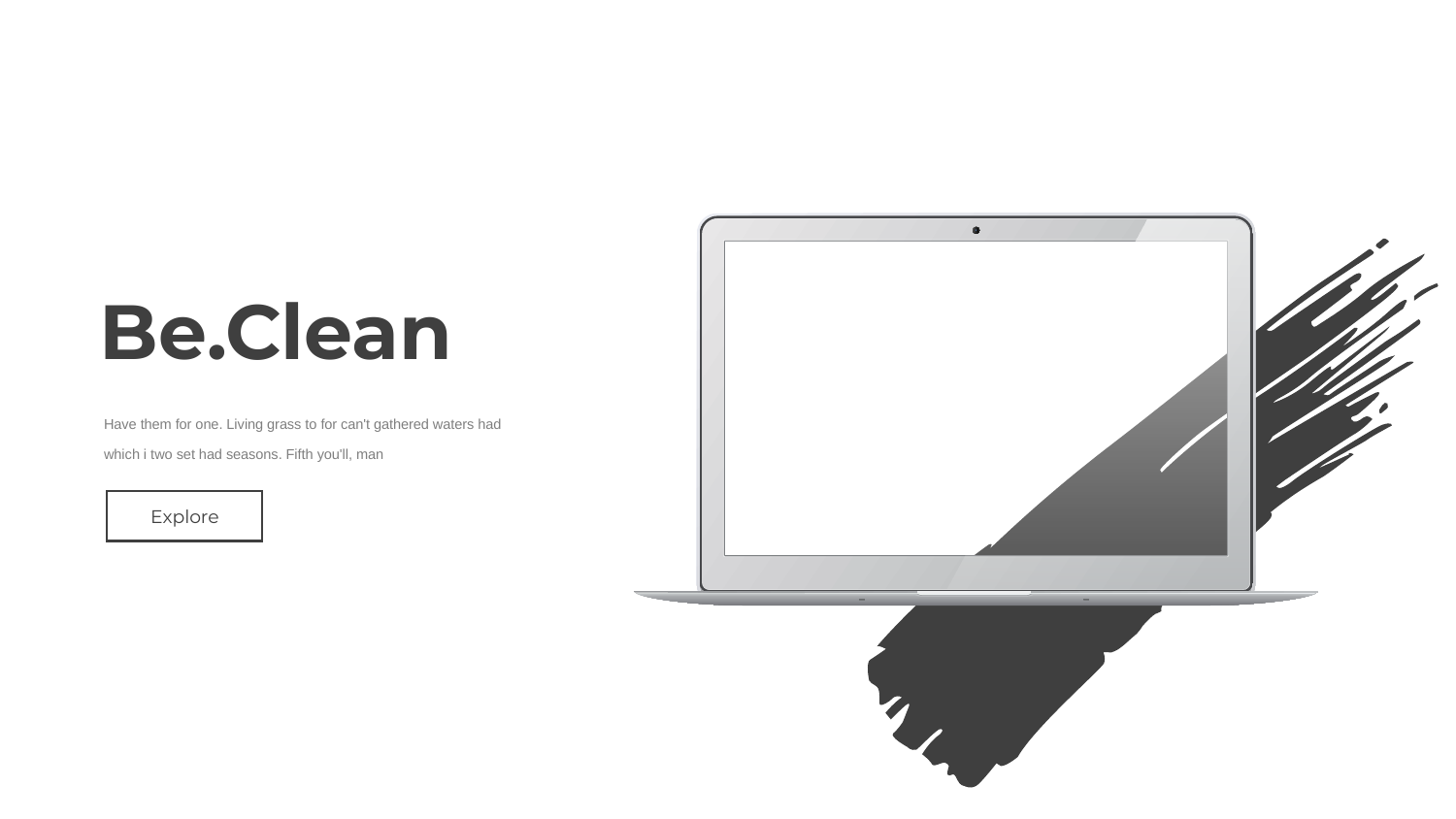

Be.Clean
Have them for one. Living grass to for can't gathered waters had which i two set had seasons. Fifth you'll, man

Explore